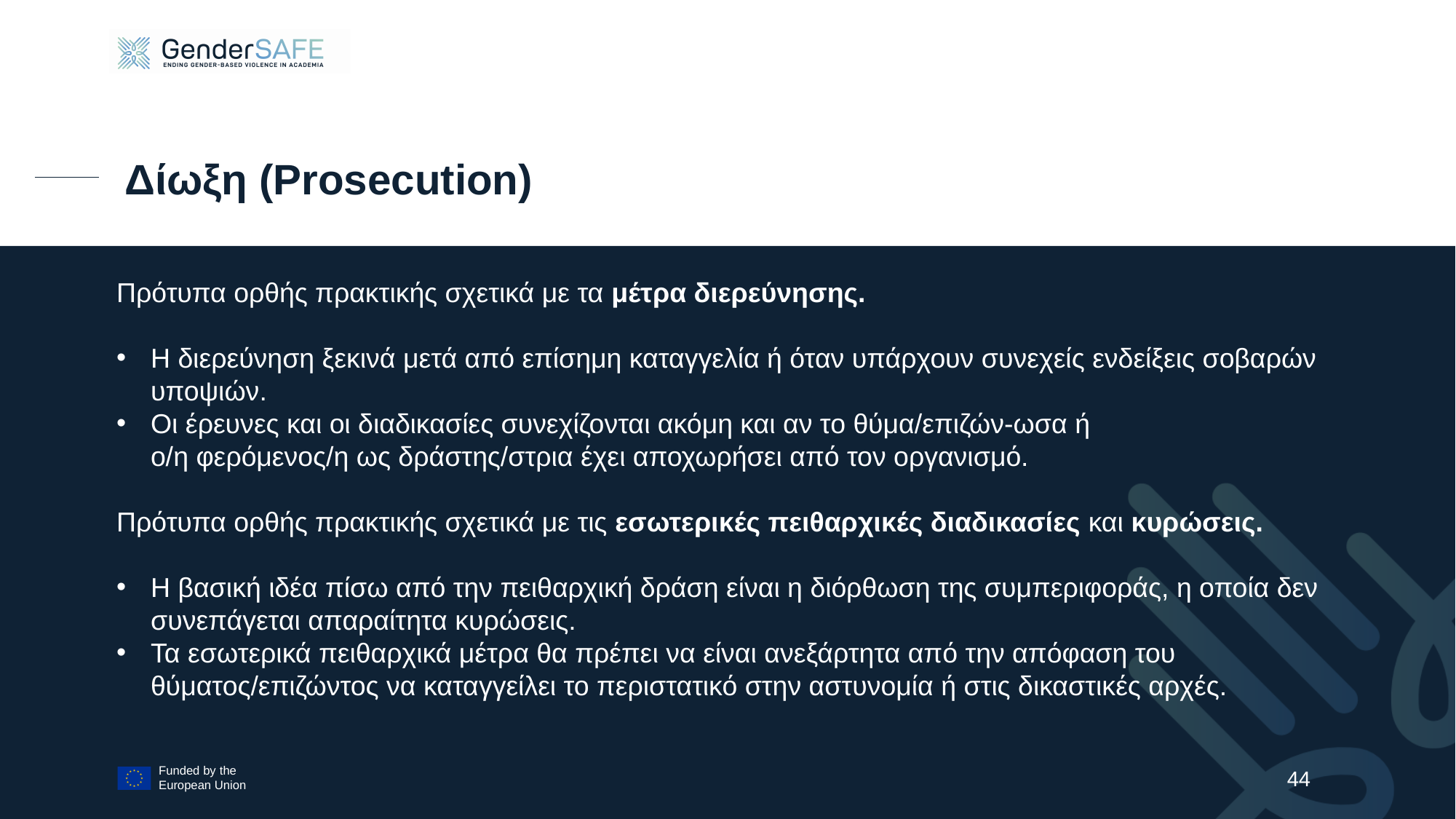

# Δίωξη (Prosecution)

Πρότυπα ορθής πρακτικής σχετικά με τα μέτρα διερεύνησης.

Η διερεύνηση ξεκινά μετά από επίσημη καταγγελία ή όταν υπάρχουν συνεχείς ενδείξεις σοβαρών υποψιών.
Οι έρευνες και οι διαδικασίες συνεχίζονται ακόμη και αν το θύμα/επιζών-ωσα ή ο/η φερόμενος/η ως δράστης/στρια έχει αποχωρήσει από τον οργανισμό.

Πρότυπα ορθής πρακτικής σχετικά με τις εσωτερικές πειθαρχικές διαδικασίες και κυρώσεις.

Η βασική ιδέα πίσω από την πειθαρχική δράση είναι η διόρθωση της συμπεριφοράς, η οποία δεν συνεπάγεται απαραίτητα κυρώσεις.
Τα εσωτερικά πειθαρχικά μέτρα θα πρέπει να είναι ανεξάρτητα από την απόφαση του θύματος/επιζώντος να καταγγείλει το περιστατικό στην αστυνομία ή στις δικαστικές αρχές.